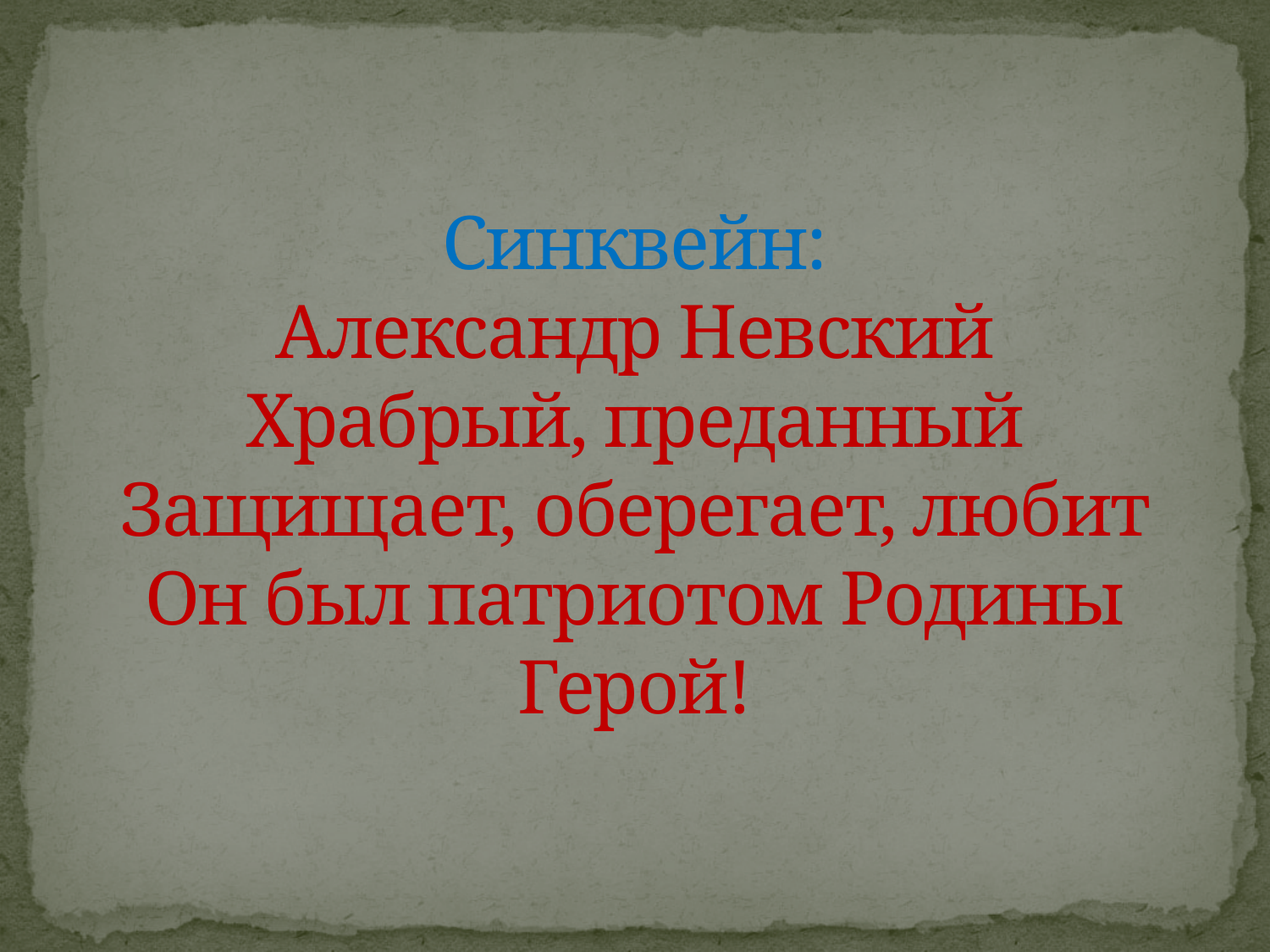

# Синквейн: Александр Невский Храбрый, преданный Защищает, оберегает, любит Он был патриотом Родины Герой!